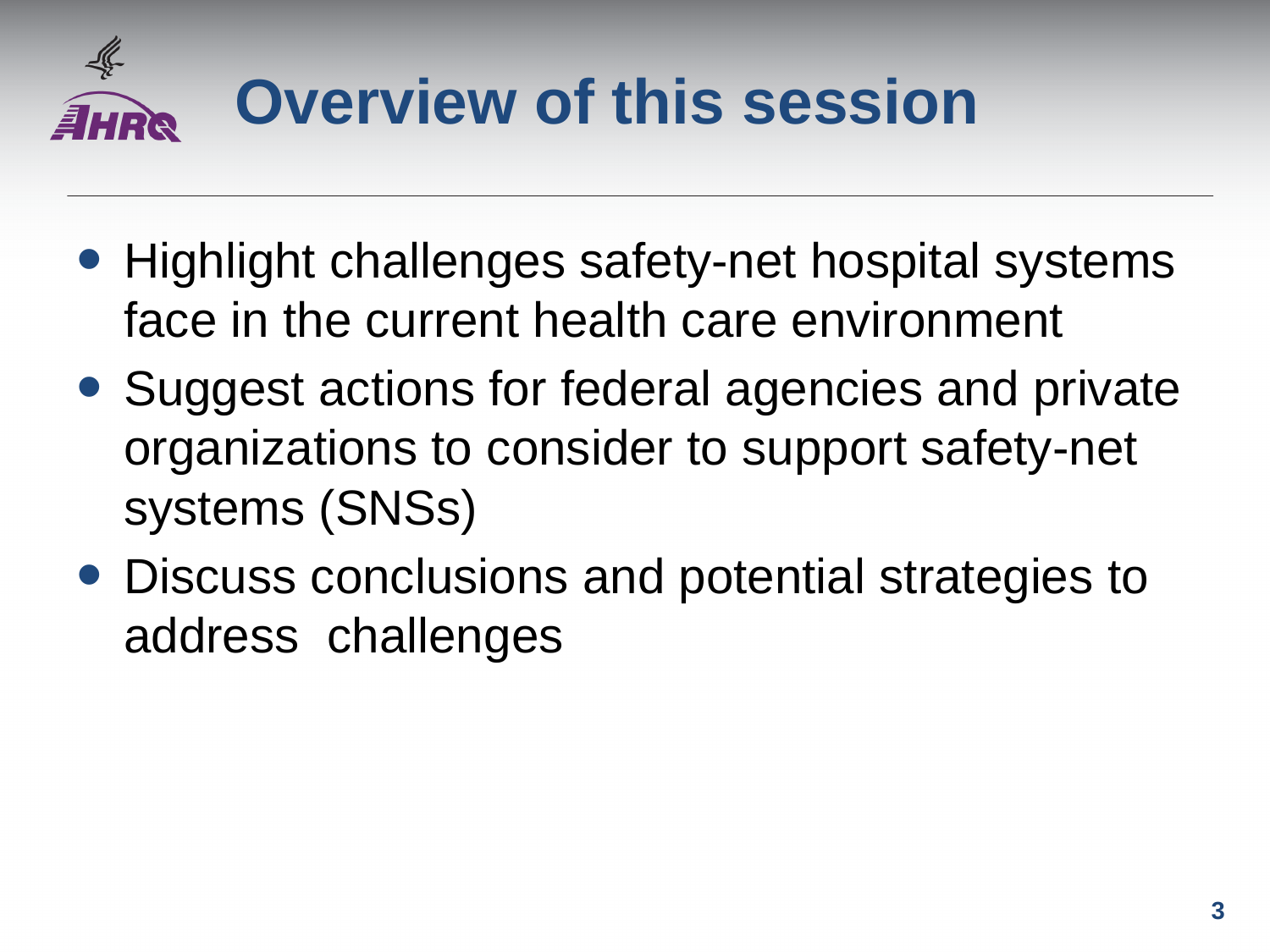

# Overview of this session
Highlight challenges safety-net hospital systems face in the current health care environment
Suggest actions for federal agencies and private organizations to consider to support safety-net systems (SNSs)
Discuss conclusions and potential strategies to address  challenges
3